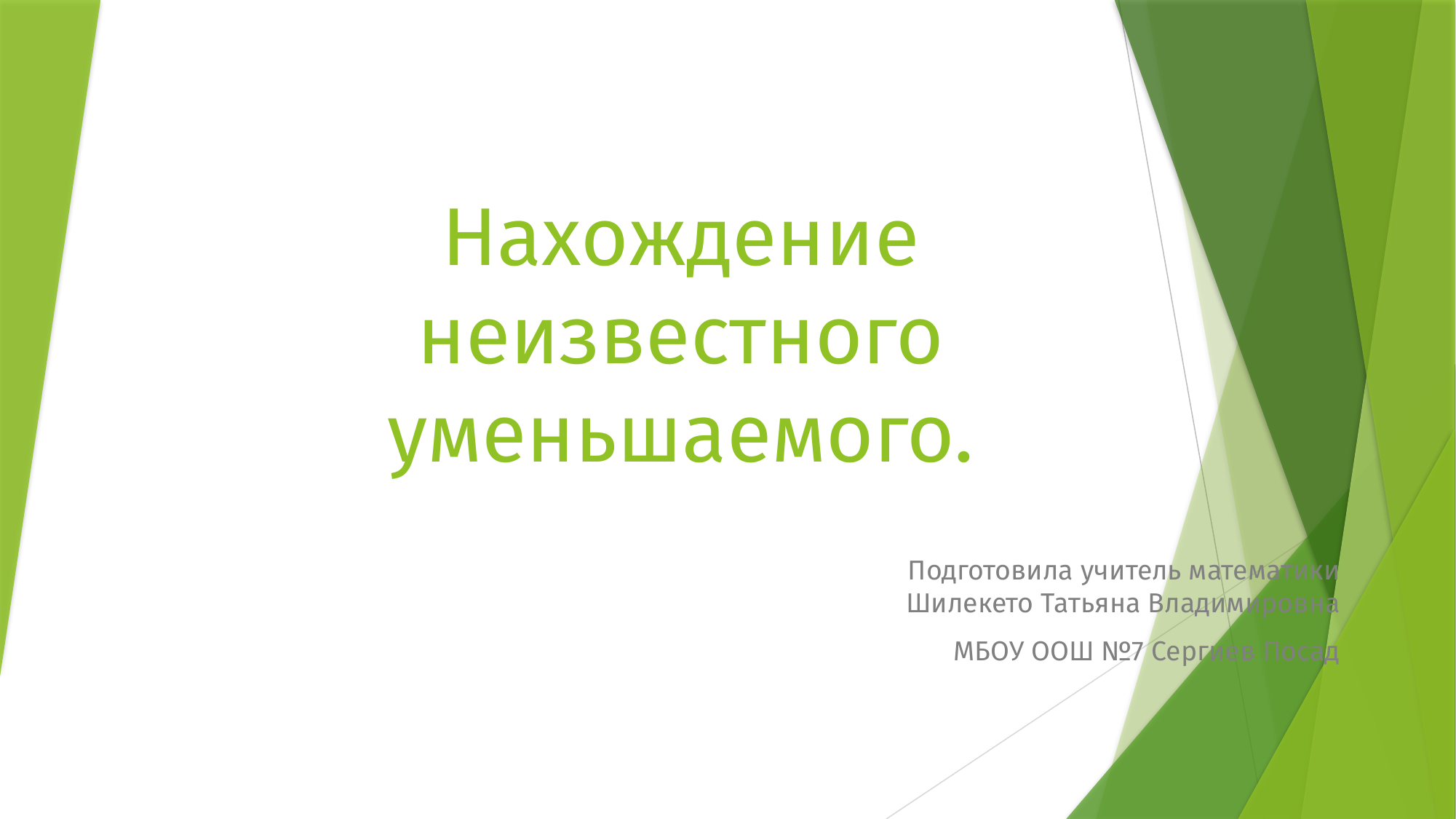

# Нахождение неизвестного уменьшаемого.
Подготовила учитель математики Шилекето Татьяна Владимировна
МБОУ ООШ №7 Сергиев Посад